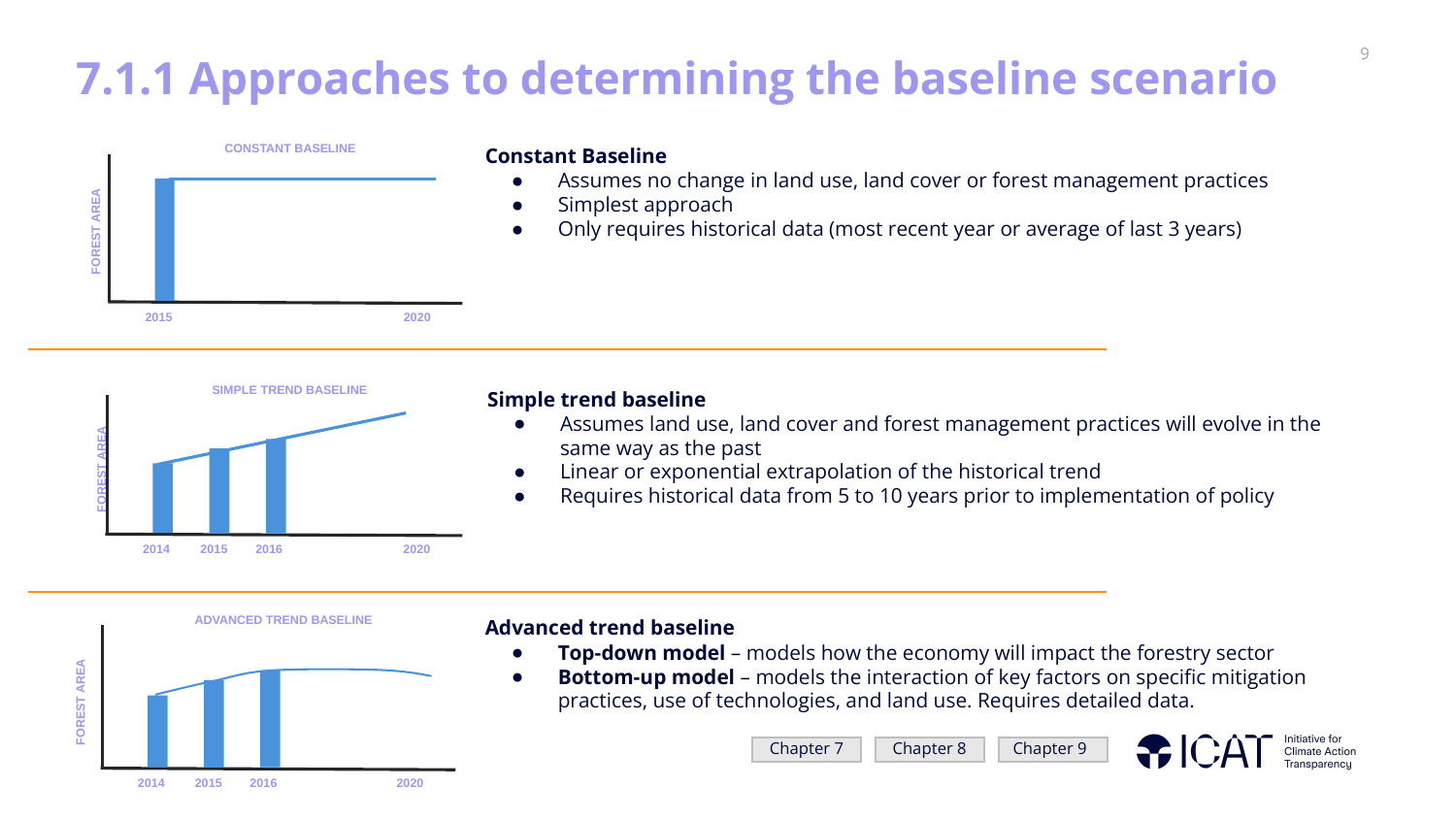

# 7.1.1 Approaches to determining the baseline scenario
CONSTANT BASELINE

FOREST AREA
2015
2020
Constant Baseline
Assumes no change in land use, land cover or forest management practices
Simplest approach
Only requires historical data (most recent year or average of last 3 years)
SIMPLE TREND BASELINE

FOREST AREA

2014
2015
2016
2020
Simple trend baseline
Assumes land use, land cover and forest management practices will evolve in the same way as the past
Linear or exponential extrapolation of the historical trend
Requires historical data from 5 to 10 years prior to implementation of policy
ADVANCED TREND BASELINE

FOREST AREA

2014
2015
2016
2020
Advanced trend baseline
Top-down model – models how the economy will impact the forestry sector
Bottom-up model – models the interaction of key factors on specific mitigation practices, use of technologies, and land use. Requires detailed data.
Chapter 7

Chapter 8

Chapter 9